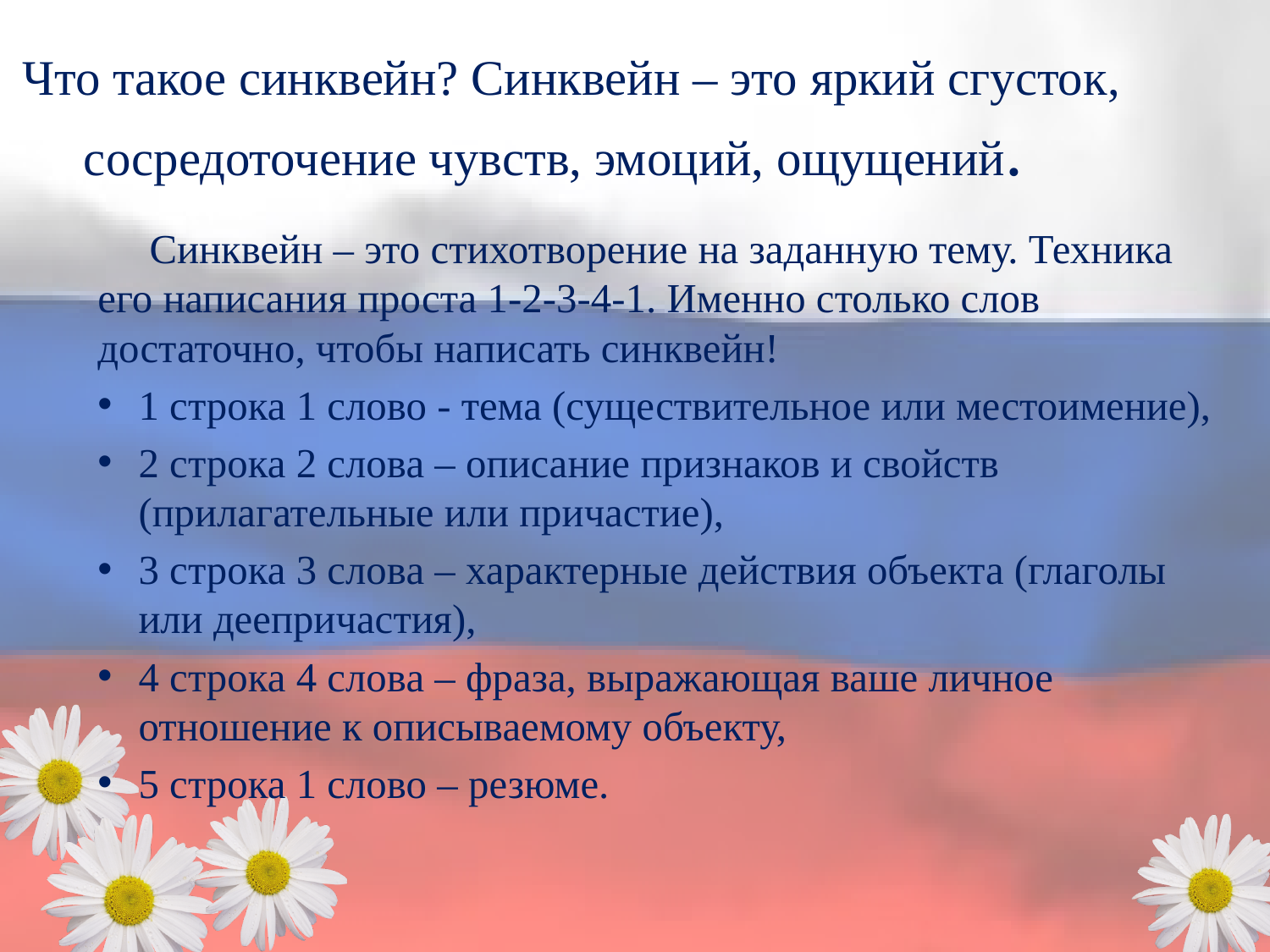

Что такое синквейн? Синквейн – это яркий сгусток, сосредоточение чувств, эмоций, ощущений.
     Синквейн – это стихотворение на заданную тему. Техника его написания проста 1-2-3-4-1. Именно столько слов достаточно, чтобы написать синквейн!
1 строка 1 слово - тема (существительное или местоимение),
2 строка 2 слова – описание признаков и свойств (прилагательные или причастие),
3 строка 3 слова – характерные действия объекта (глаголы или деепричастия),
4 строка 4 слова – фраза, выражающая ваше личное отношение к описываемому объекту,
5 строка 1 слово – резюме.